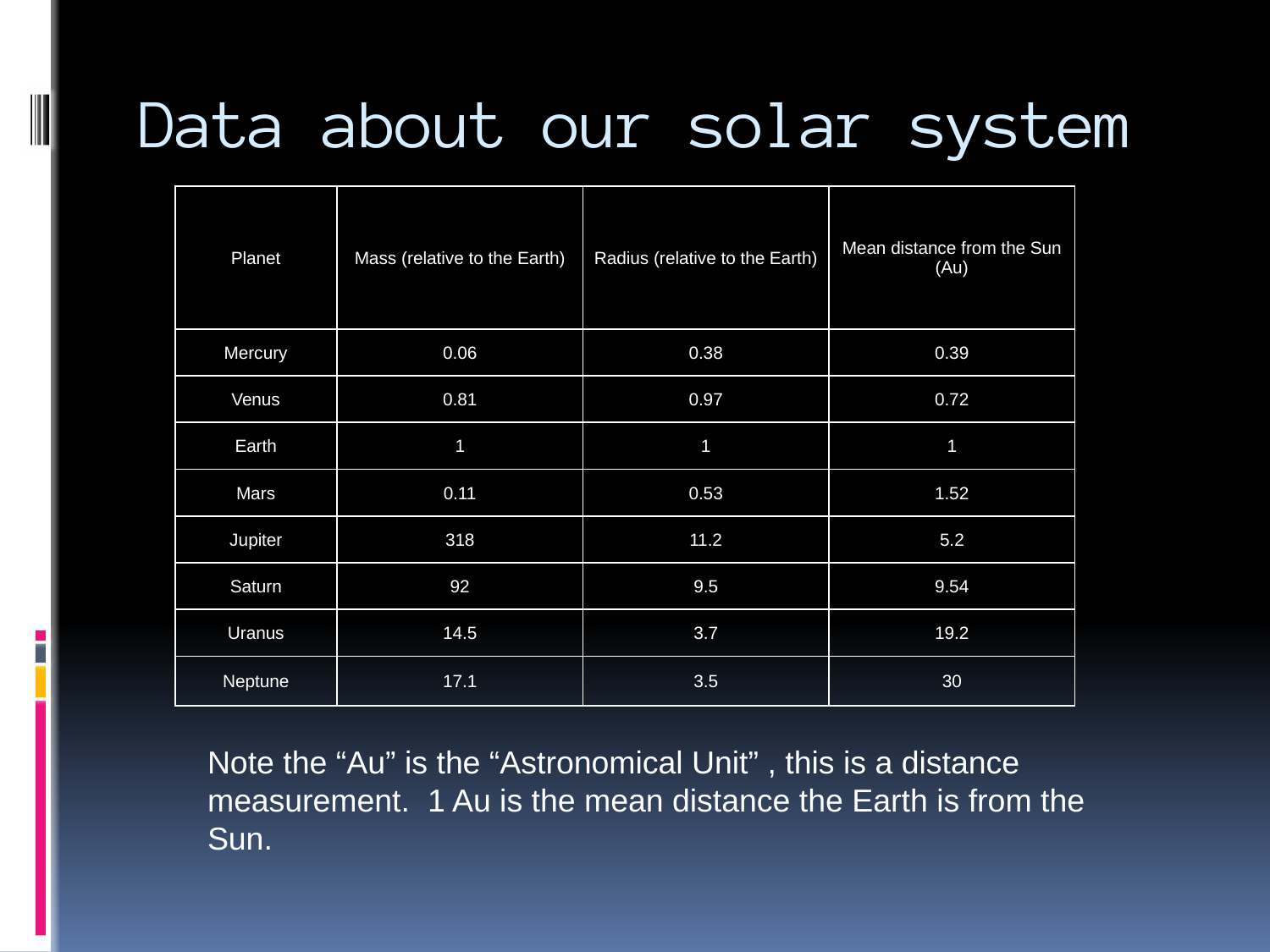

# Data about our solar system
| Planet | Mass (relative to the Earth) | Radius (relative to the Earth) | Mean distance from the Sun (Au) |
| --- | --- | --- | --- |
| Mercury | 0.06 | 0.38 | 0.39 |
| Venus | 0.81 | 0.97 | 0.72 |
| Earth | 1 | 1 | 1 |
| Mars | 0.11 | 0.53 | 1.52 |
| Jupiter | 318 | 11.2 | 5.2 |
| Saturn | 92 | 9.5 | 9.54 |
| Uranus | 14.5 | 3.7 | 19.2 |
| Neptune | 17.1 | 3.5 | 30 |
Note the “Au” is the “Astronomical Unit” , this is a distance measurement.  1 Au is the mean distance the Earth is from the Sun.